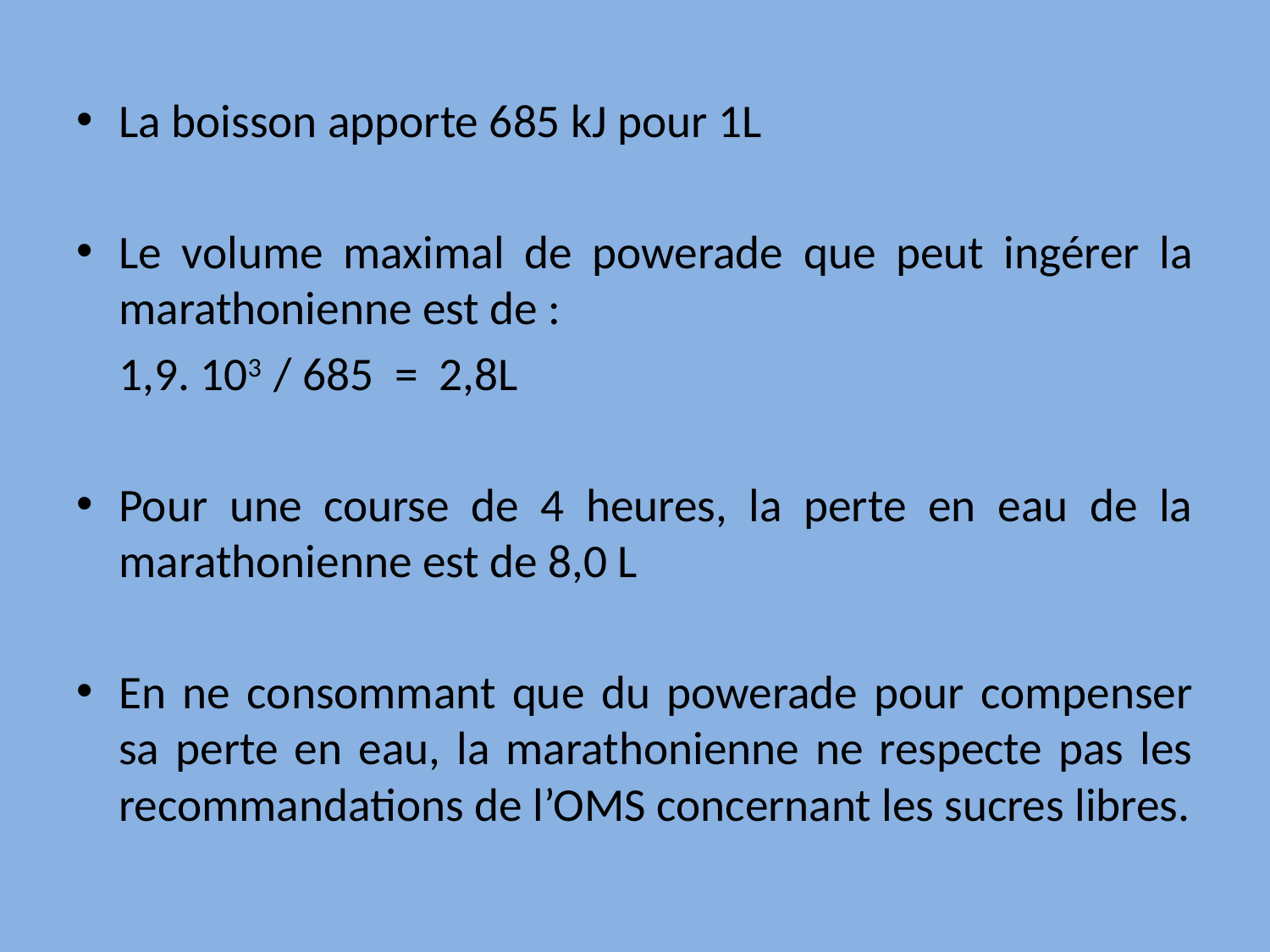

La boisson apporte 685 kJ pour 1L

Le volume maximal de powerade que peut ingérer la marathonienne est de :
			1,9. 103  / 685  =  2,8L

Pour une course de 4 heures, la perte en eau de la marathonienne est de 8,0 L

En ne consommant que du powerade pour compenser sa perte en eau, la marathonienne ne respecte pas les recommandations de l’OMS concernant les sucres libres.